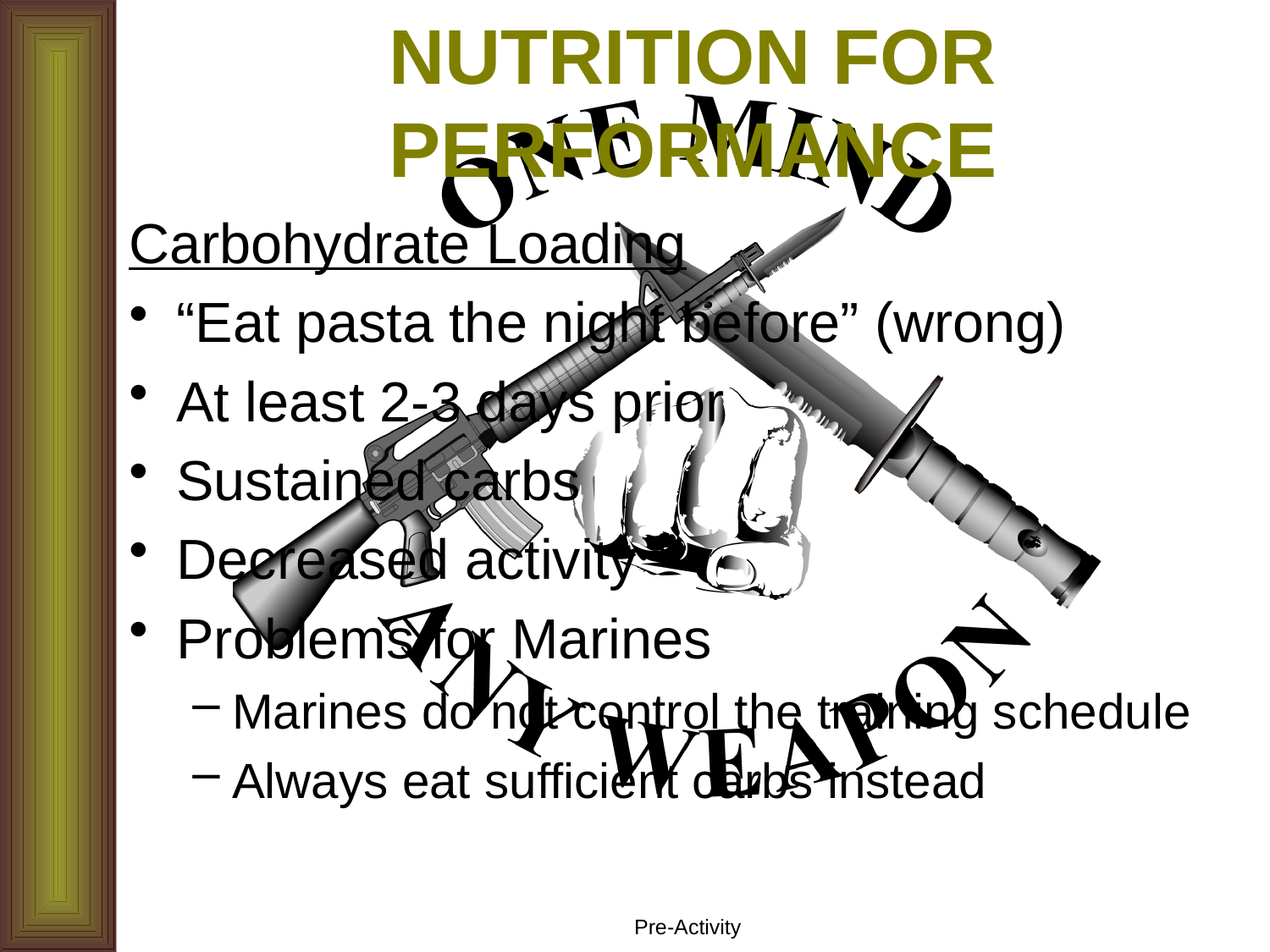

# NUTRITION FOR PERFORMANCE
Carbohydrate Loading
“Eat pasta the night before” (wrong)
At least 2-3 days prior
Sustained carbs
Decreased activity
Problems for Marines
Marines do not control the training schedule
Always eat sufficient carbs instead
Pre-Activity